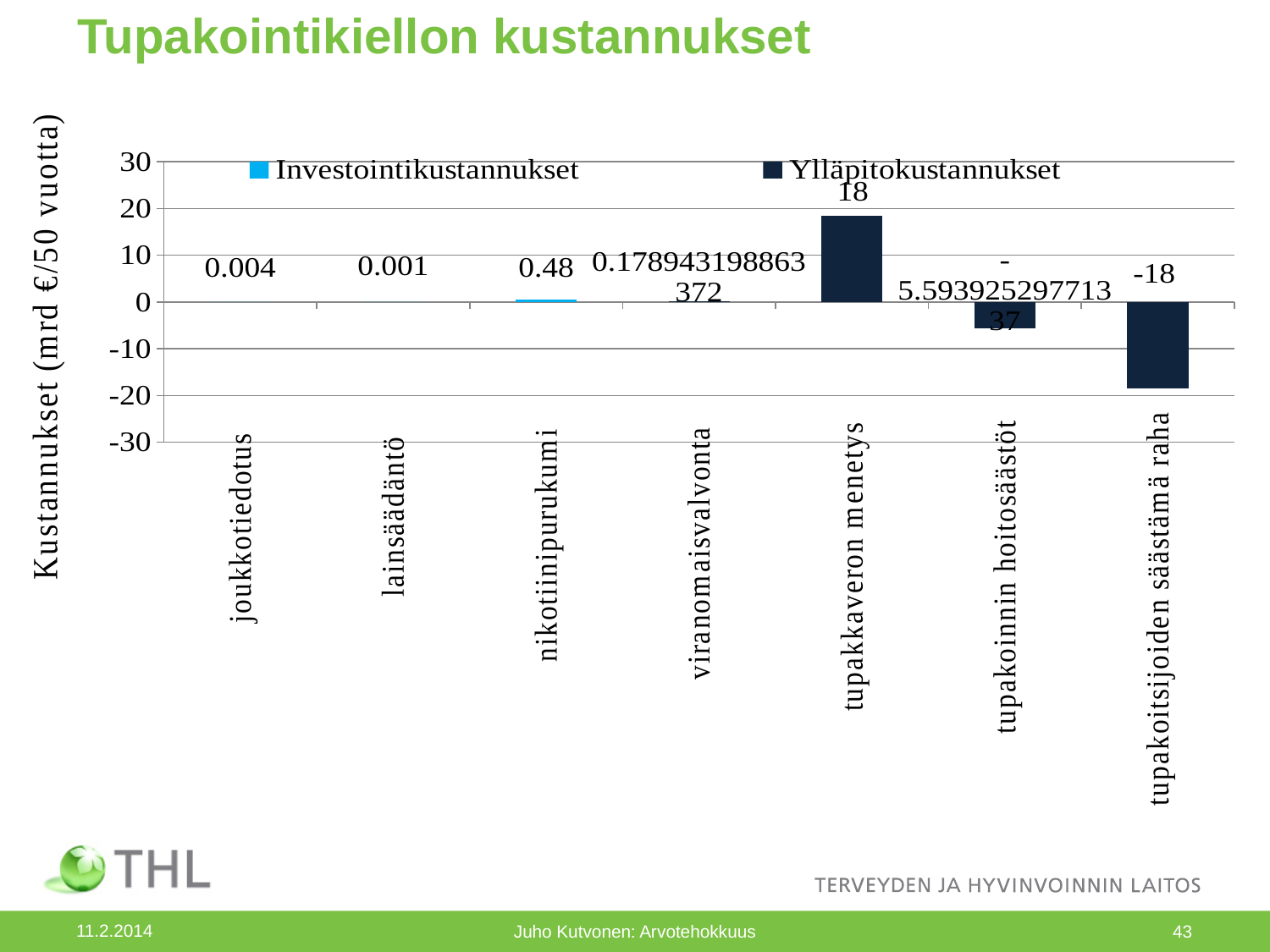

# Tupakointikiellon kustannukset

### Chart

| Category |  |  |
|---|---|---|
| joukkotiedotus | None | 0.0042780000000000006 |
| lainsäädäntö | None | 0.0009988601398601402 |
| nikotiinipurukumi | None | 0.47955525000000004 |
| viranomaisvalvonta | 0.17894319886337173 | None |
| tupakkaveron menetys | 18.498156535198486 | None |
| tupakoinnin hoitosäästöt | -5.593925297713366 | None |
| tupakoitsijoiden säästämä raha | -18.498156535198486 | None |
11.2.2014
Juho Kutvonen: Arvotehokkuus
43